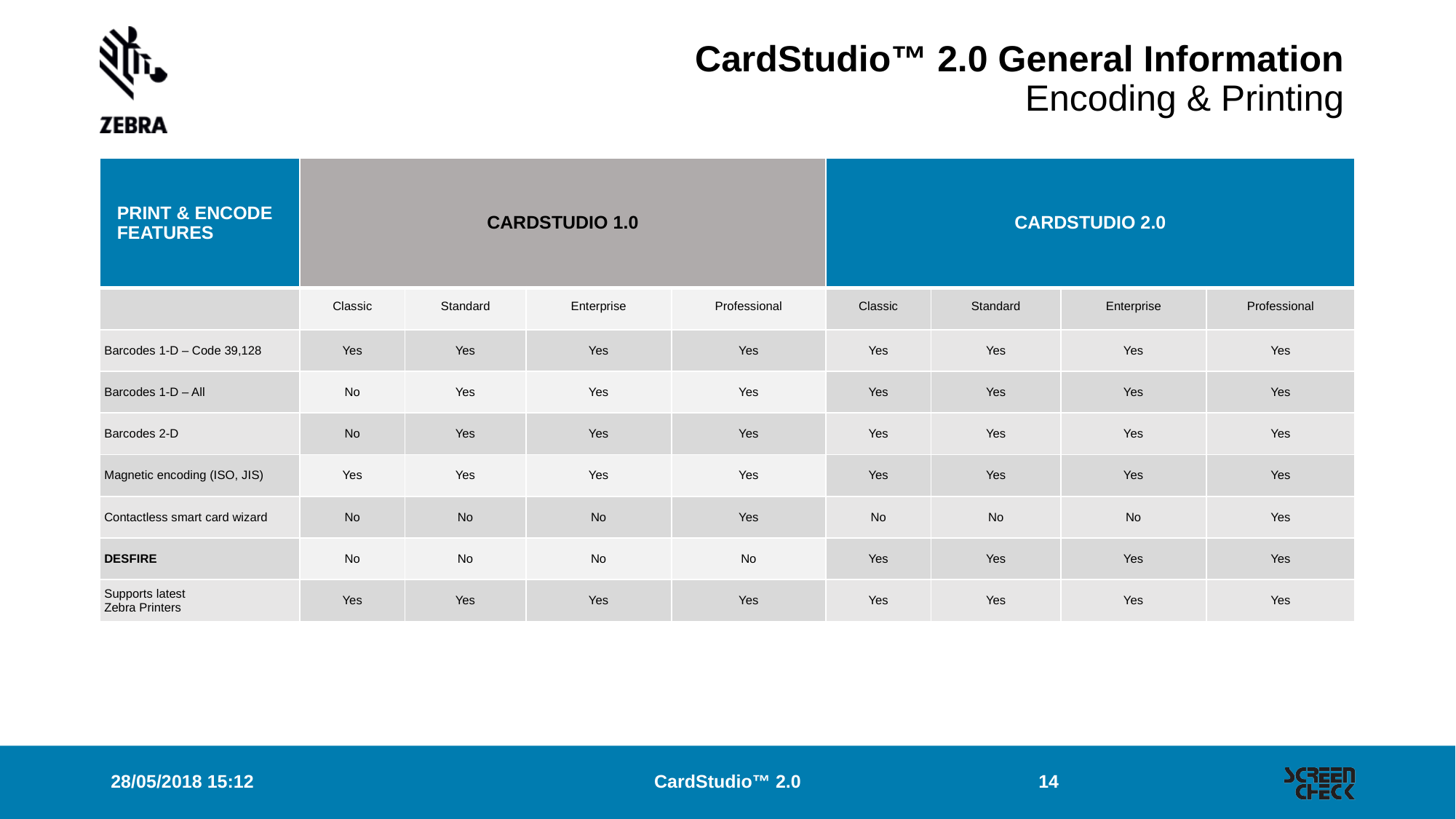

# CardStudio™ 2.0 General Information Encoding & Printing
| PRINT & ENCODE FEATURES | CARDSTUDIO 1.0 |  |  |  | CARDSTUDIO 2.0 |  |  |  |
| --- | --- | --- | --- | --- | --- | --- | --- | --- |
|  | Classic | Standard | Enterprise | Professional | Classic | Standard | Enterprise | Professional |
| Barcodes 1-D – Code 39,128 | Yes | Yes | Yes | Yes | Yes | Yes | Yes | Yes |
| Barcodes 1-D – All | No | Yes | Yes | Yes | Yes | Yes | Yes | Yes |
| Barcodes 2-D | No | Yes | Yes | Yes | Yes | Yes | Yes | Yes |
| Magnetic encoding (ISO, JIS) | Yes | Yes | Yes | Yes | Yes | Yes | Yes | Yes |
| Contactless smart card wizard | No | No | No | Yes | No | No | No | Yes |
| DESFIRE | No | No | No | No | Yes | Yes | Yes | Yes |
| Supports latest Zebra Printers | Yes | Yes | Yes | Yes | Yes | Yes | Yes | Yes |
28/05/2018 15:12
CardStudio™ 2.0
14